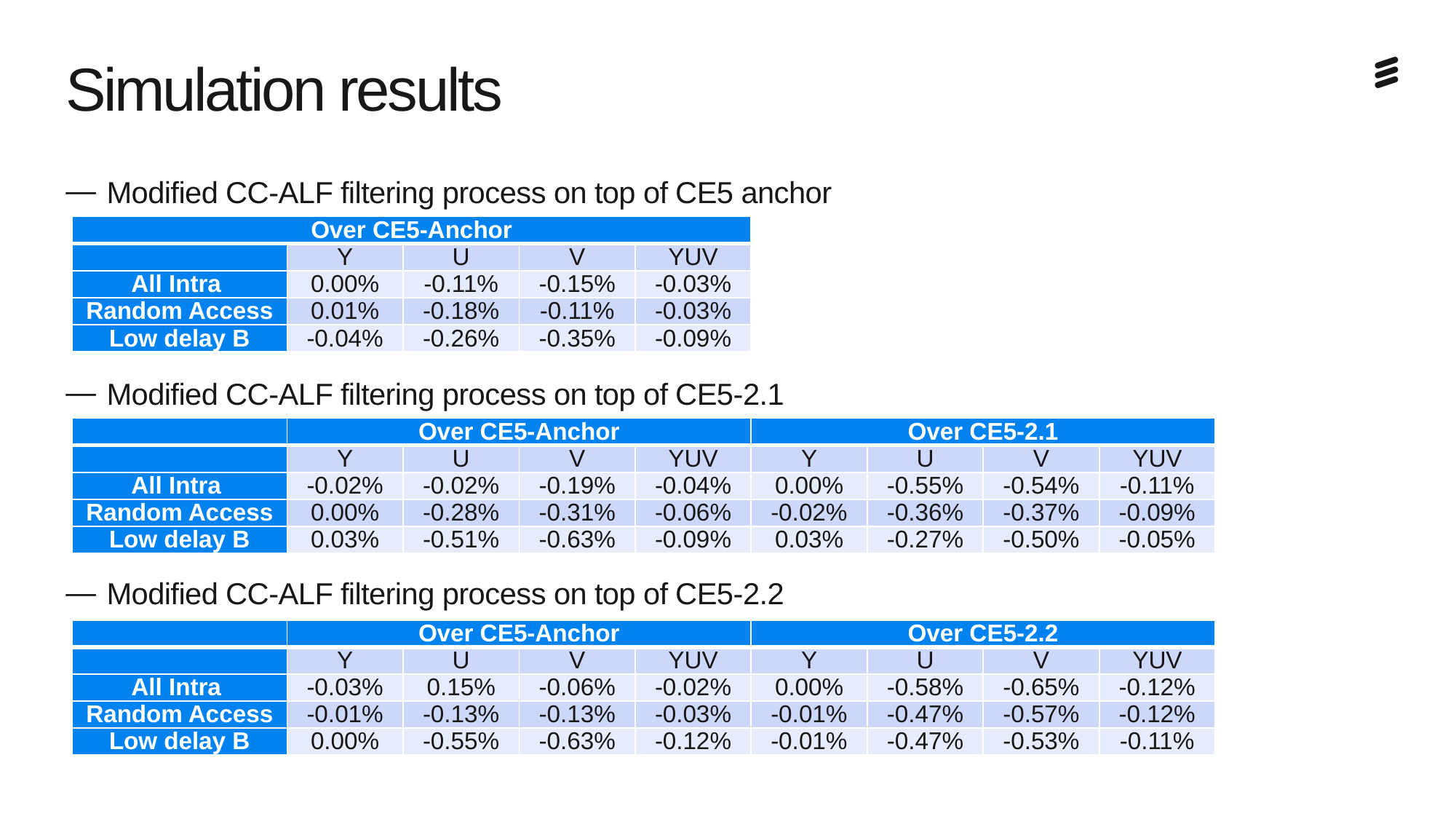

# Simulation results
Modified CC-ALF filtering process on top of CE5 anchor
| Over CE5-Anchor |  |  |  |  |
| --- | --- | --- | --- | --- |
|  | Y | U | V | YUV |
| All Intra | 0.00% | -0.11% | -0.15% | -0.03% |
| Random Access | 0.01% | -0.18% | -0.11% | -0.03% |
| Low delay B | -0.04% | -0.26% | -0.35% | -0.09% |
Modified CC-ALF filtering process on top of CE5-2.1
|  | Over CE5-Anchor |  |  |  | Over CE5-2.1 |  |  |  |
| --- | --- | --- | --- | --- | --- | --- | --- | --- |
|  | Y | U | V | YUV | Y | U | V | YUV |
| All Intra | -0.02% | -0.02% | -0.19% | -0.04% | 0.00% | -0.55% | -0.54% | -0.11% |
| Random Access | 0.00% | -0.28% | -0.31% | -0.06% | -0.02% | -0.36% | -0.37% | -0.09% |
| Low delay B | 0.03% | -0.51% | -0.63% | -0.09% | 0.03% | -0.27% | -0.50% | -0.05% |
Modified CC-ALF filtering process on top of CE5-2.2
|  | Over CE5-Anchor |  |  |  | Over CE5-2.2 |  |  |  |
| --- | --- | --- | --- | --- | --- | --- | --- | --- |
|  | Y | U | V | YUV | Y | U | V | YUV |
| All Intra | -0.03% | 0.15% | -0.06% | -0.02% | 0.00% | -0.58% | -0.65% | -0.12% |
| Random Access | -0.01% | -0.13% | -0.13% | -0.03% | -0.01% | -0.47% | -0.57% | -0.12% |
| Low delay B | 0.00% | -0.55% | -0.63% | -0.12% | -0.01% | -0.47% | -0.53% | -0.11% |